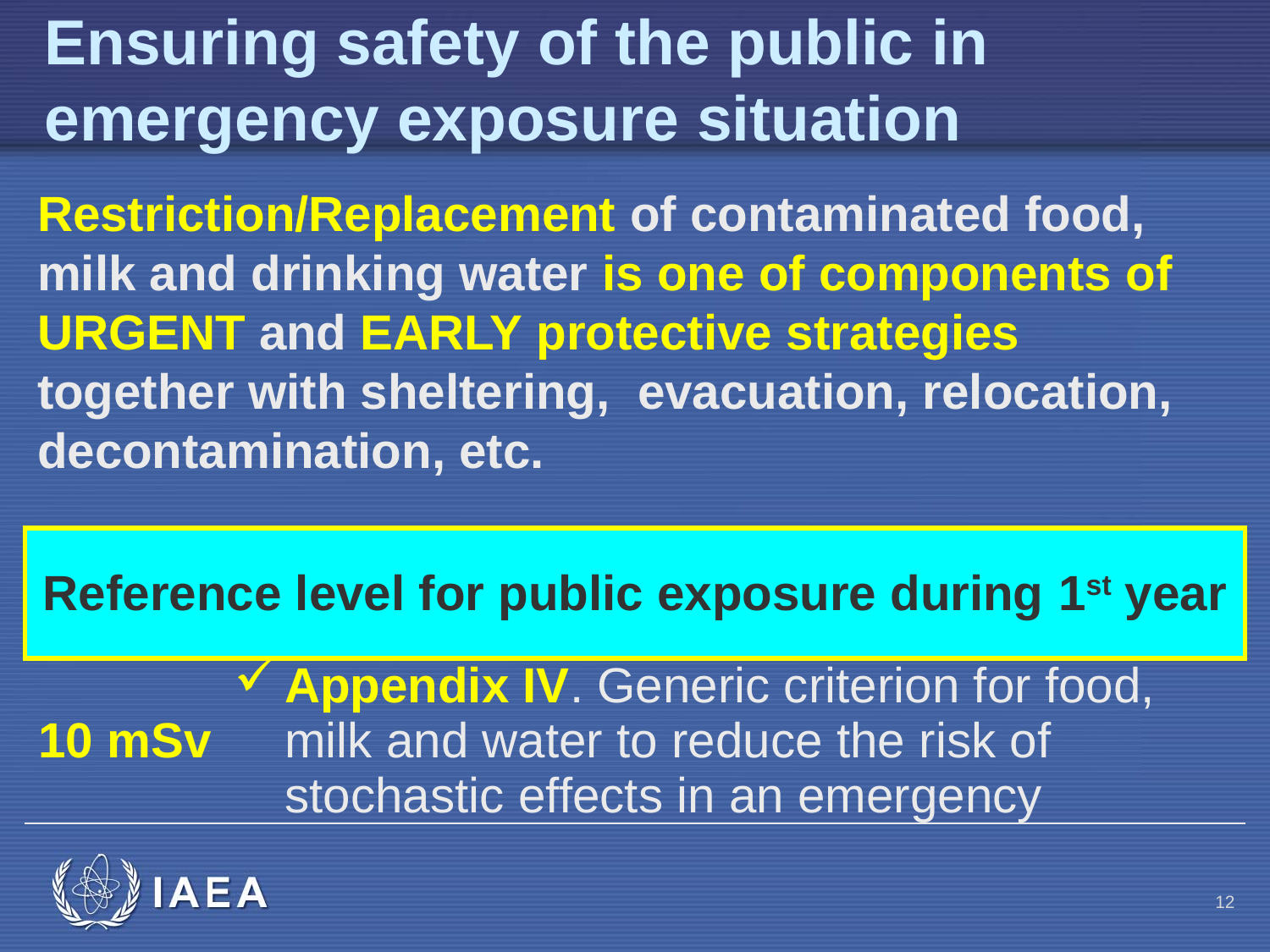

# Ensuring safety of the public in emergency exposure situation
Restriction/Replacement of contaminated food, milk and drinking water is one of components of URGENT and EARLY protective strategies together with sheltering,  evacuation, relocation, decontamination, etc.
| Reference level for public exposure during 1st year |  |
| --- | --- |
| 10 mSv | Appendix IV. Generic criterion for food, milk and water to reduce the risk of stochastic effects in an emergency |
12